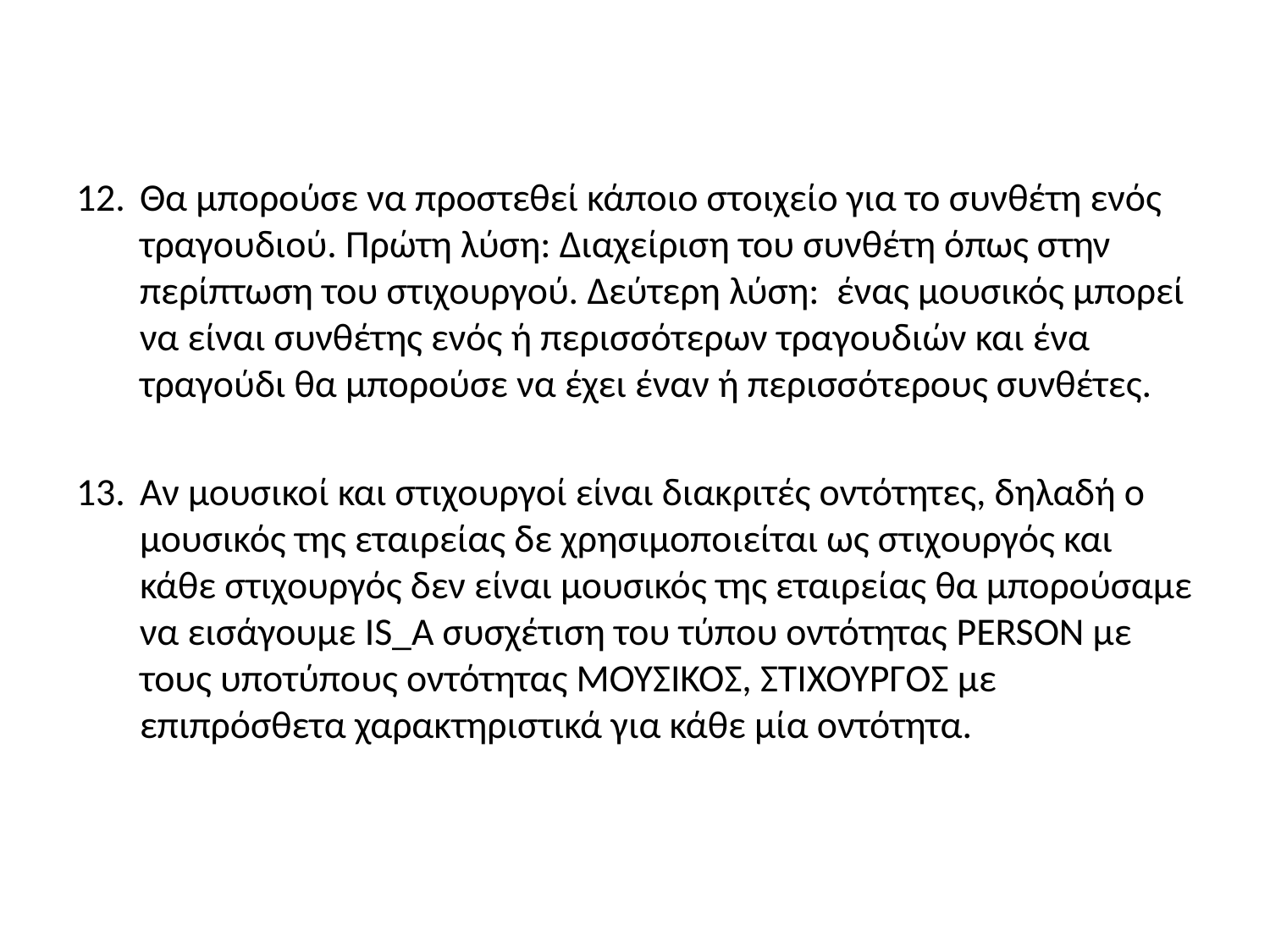

#
Θα μπορούσε να προστεθεί κάποιο στοιχείο για το συνθέτη ενός τραγουδιού. Πρώτη λύση: Διαχείριση του συνθέτη όπως στην περίπτωση του στιχουργού. Δεύτερη λύση:  ένας μουσικός μπορεί να είναι συνθέτης ενός ή περισσότερων τραγουδιών και ένα τραγούδι θα μπορούσε να έχει έναν ή περισσότερους συνθέτες.

Αν μουσικοί και στιχουργοί είναι διακριτές οντότητες, δηλαδή ο μουσικός της εταιρείας δε χρησιμοποιείται ως στιχουργός και κάθε στιχουργός δεν είναι μουσικός της εταιρείας θα μπορούσαμε να εισάγουμε IS_A συσχέτιση του τύπου οντότητας PERSON με τους υποτύπους οντότητας ΜΟΥΣΙΚΟΣ, ΣΤΙΧΟΥΡΓΟΣ με επιπρόσθετα χαρακτηριστικά για κάθε μία οντότητα.